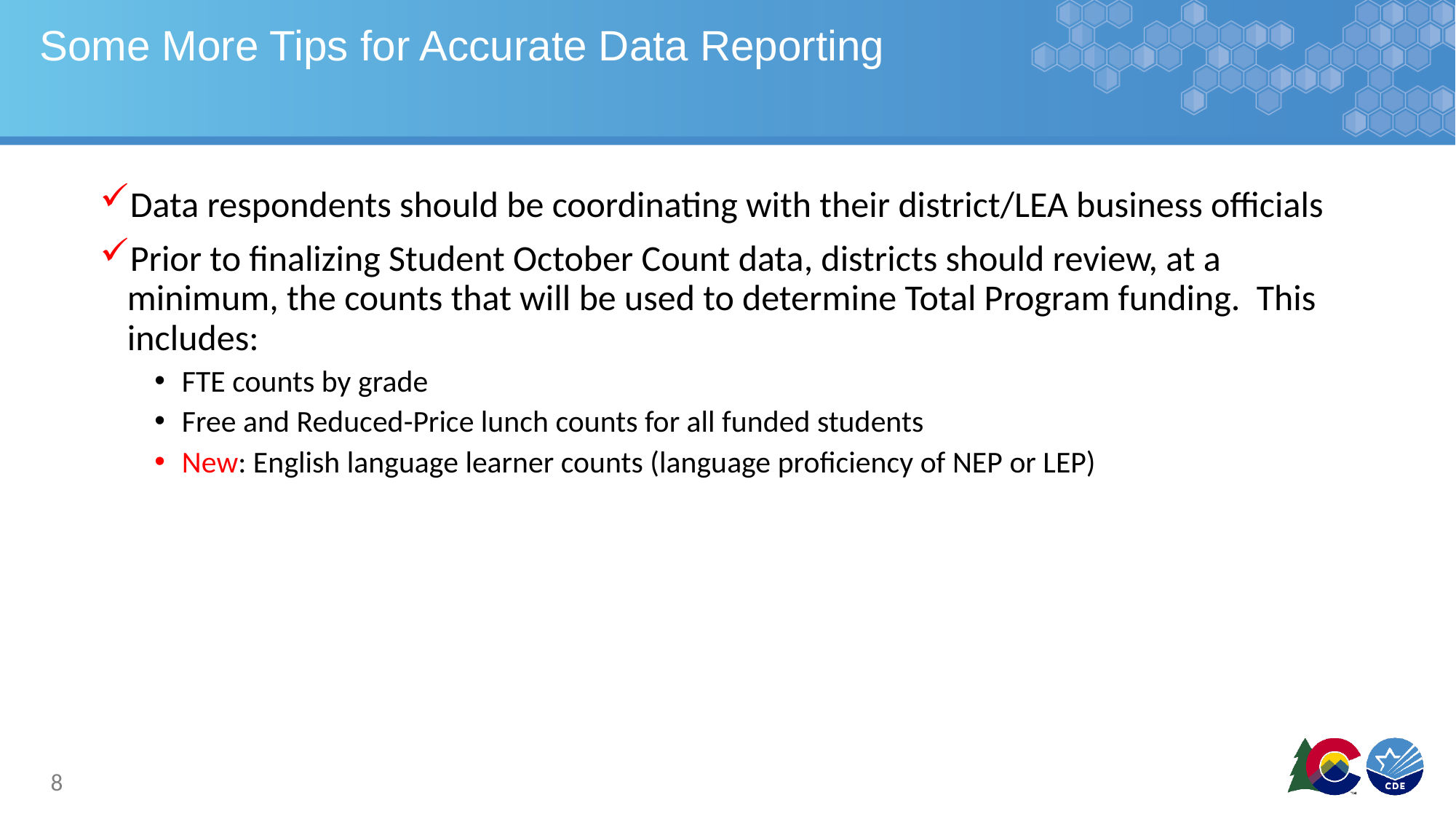

# Some More Tips for Accurate Data Reporting
Data respondents should be coordinating with their district/LEA business officials
Prior to finalizing Student October Count data, districts should review, at a minimum, the counts that will be used to determine Total Program funding.  This includes:
FTE counts by grade
Free and Reduced-Price lunch counts for all funded students
New: English language learner counts (language proficiency of NEP or LEP)

8